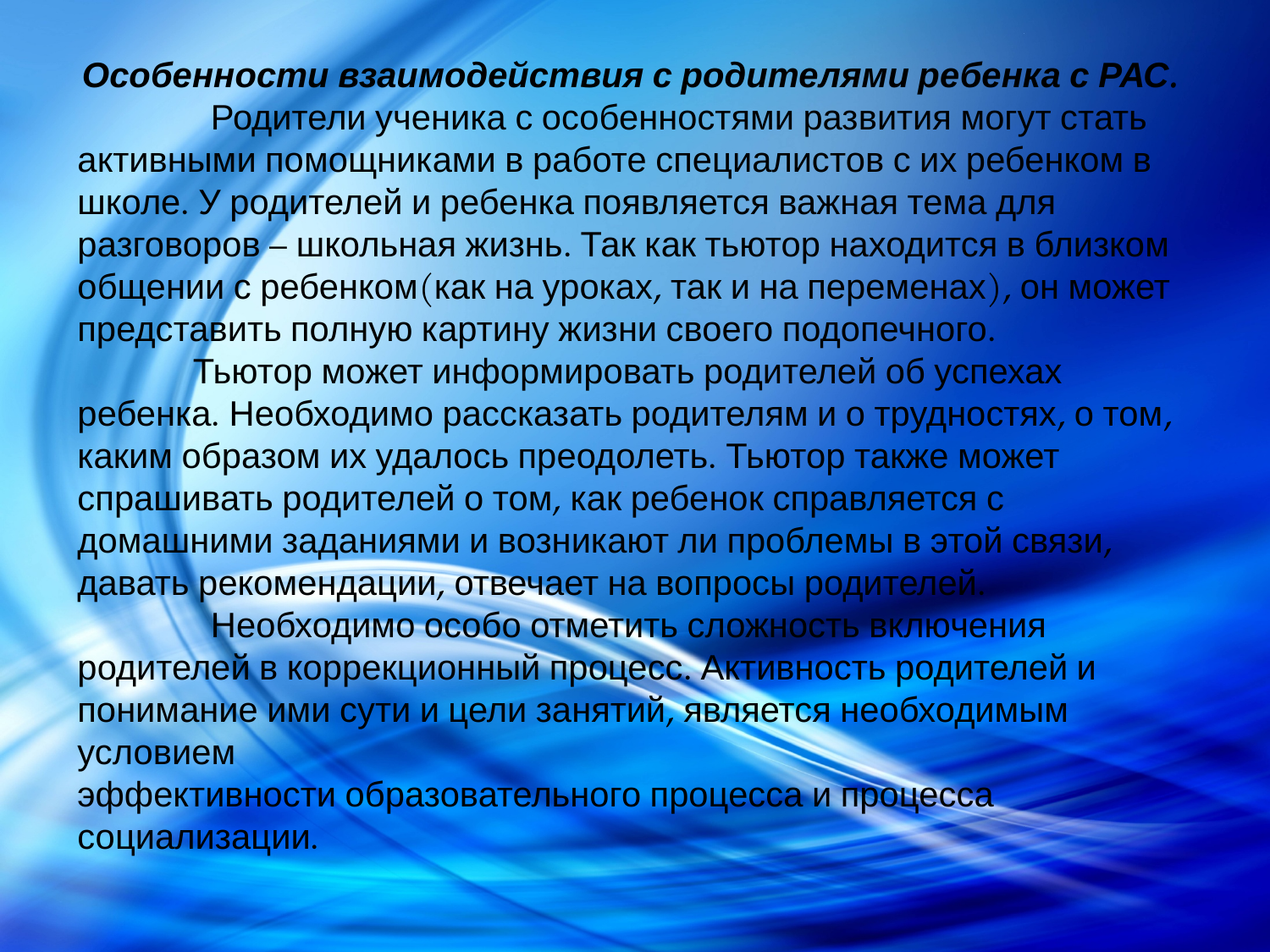

Особенности взаимодействия с родителями ребенка с РАС.
               Родители ученика с особенностями развития могут стать активными помощниками в работе специалистов с их ребенком в школе. У родителей и ребенка появляется важная тема для разговоров – школьная жизнь. Так как тьютор находится в близком общении с ребенком(как на уроках, так и на переменах), он может представить полную картину жизни своего подопечного.
             Тьютор может информировать родителей об успехах ребенка. Необходимо рассказать родителям и о трудностях, о том, каким образом их удалось преодолеть. Тьютор также может спрашивать родителей о том, как ребенок справляется с домашними заданиями и возникают ли проблемы в этой связи, давать рекомендации, отвечает на вопросы родителей.
               Необходимо особо отметить сложность включения родителей в коррекционный процесс. Активность родителей и понимание ими сути и цели занятий, является необходимым условием
эффективности образовательного процесса и процесса социализации.